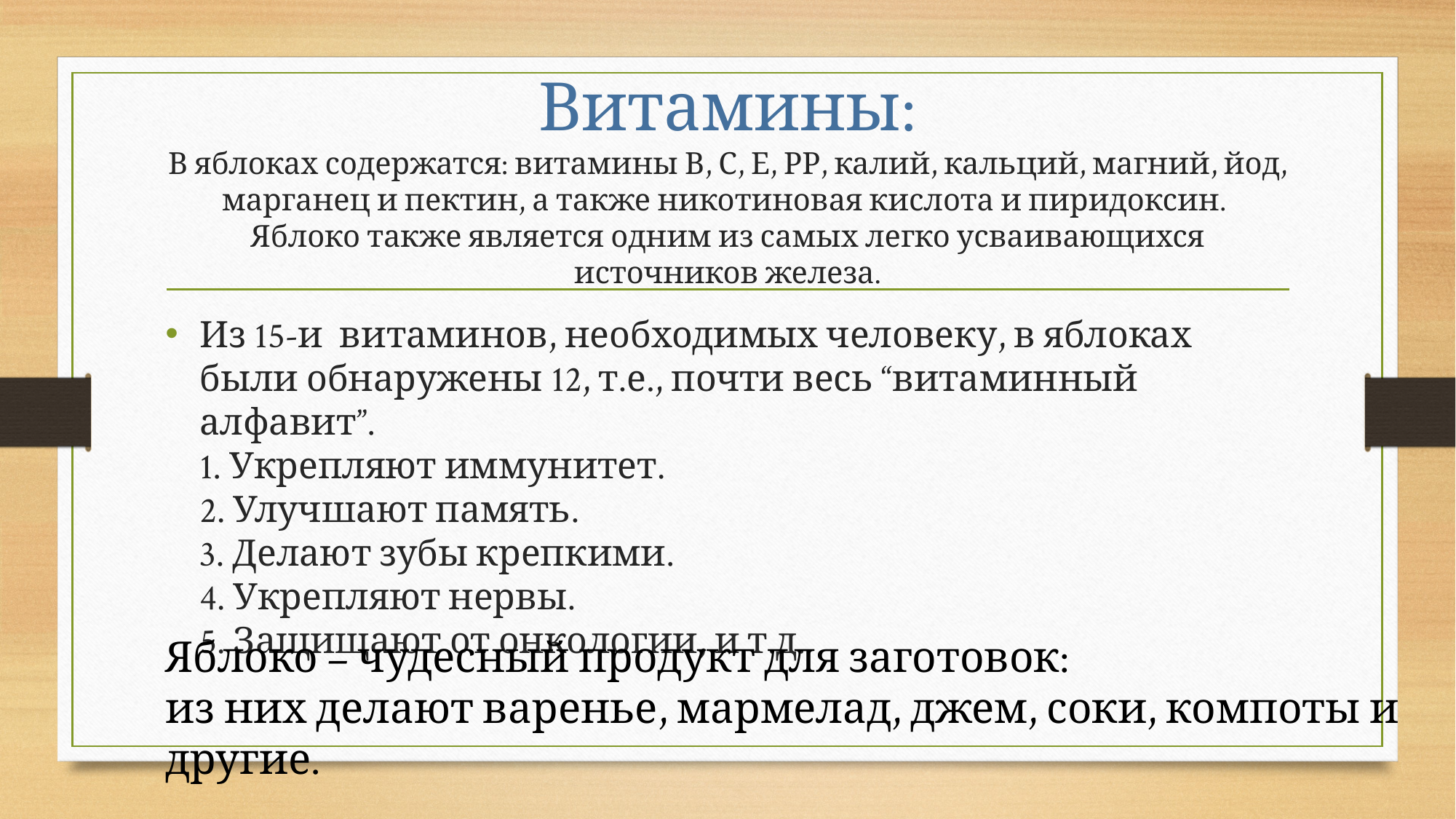

# Витамины: В яблоках содержатся: витамины В, С, Е, РР, калий, кальций, магний, йод, марганец и пектин, а также никотиновая кислота и пиридоксин. Яблоко также является одним из самых легко усваивающихся источников железа.
Из 15-и  витаминов, необходимых человеку, в яблоках были обнаружены 12, т.е., почти весь “витаминный алфавит”.
1. Укрепляют иммунитет.
2. Улучшают память.
3. Делают зубы крепкими.
4. Укрепляют нервы.
5. Защищают от онкологии, и т.д.
Яблоко – чудесный продукт для заготовок:
из них делают варенье, мармелад, джем, соки, компоты и другие.